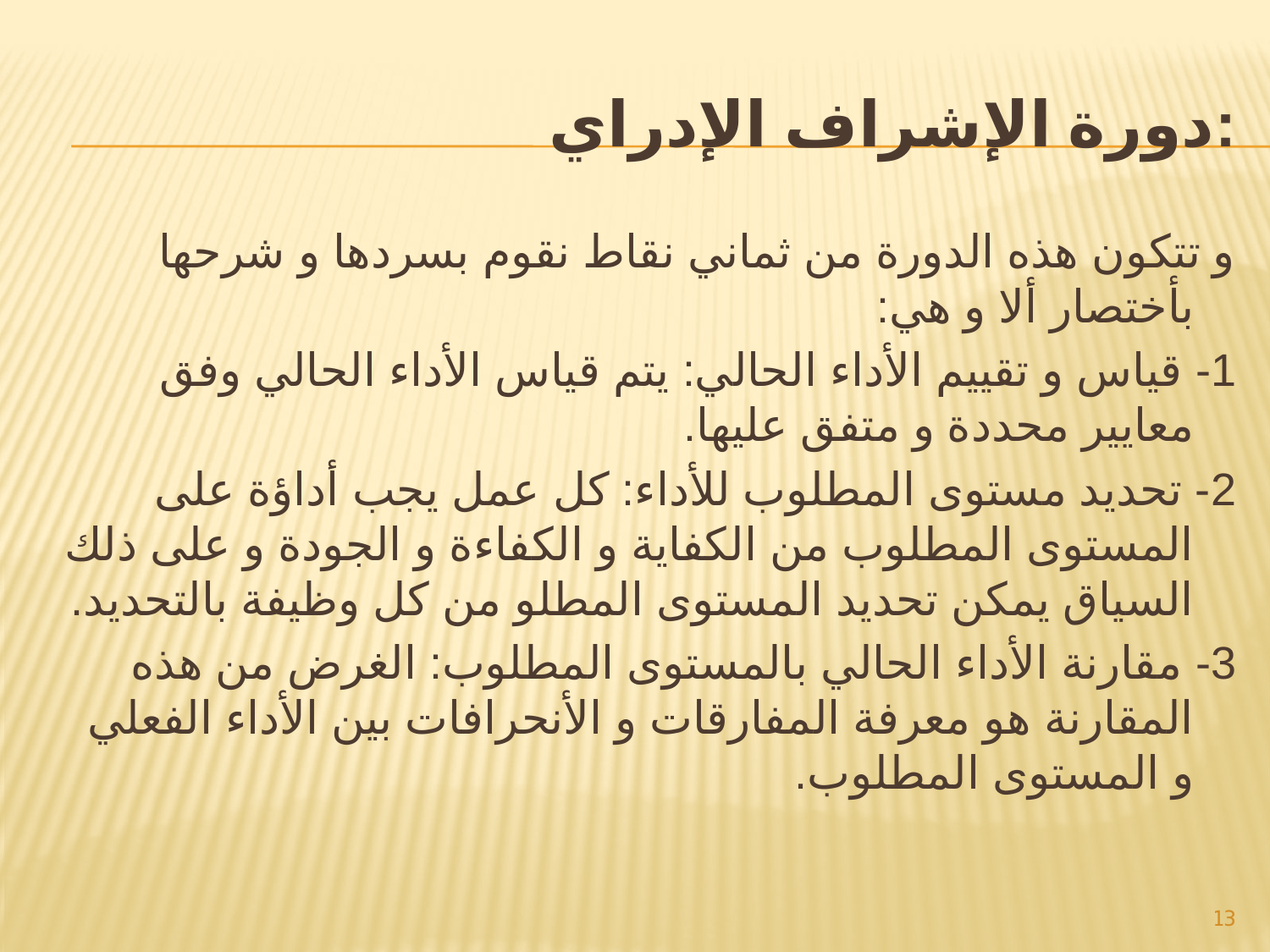

# دورة الإشراف الإدراي:
و تتكون هذه الدورة من ثماني نقاط نقوم بسردها و شرحها بأختصار ألا و هي:
1- قياس و تقييم الأداء الحالي: يتم قياس الأداء الحالي وفق معايير محددة و متفق عليها.
2- تحديد مستوى المطلوب للأداء: كل عمل يجب أداؤة على المستوى المطلوب من الكفاية و الكفاءة و الجودة و على ذلك السياق يمكن تحديد المستوى المطلو من كل وظيفة بالتحديد.
3- مقارنة الأداء الحالي بالمستوى المطلوب: الغرض من هذه المقارنة هو معرفة المفارقات و الأنحرافات بين الأداء الفعلي و المستوى المطلوب.
13